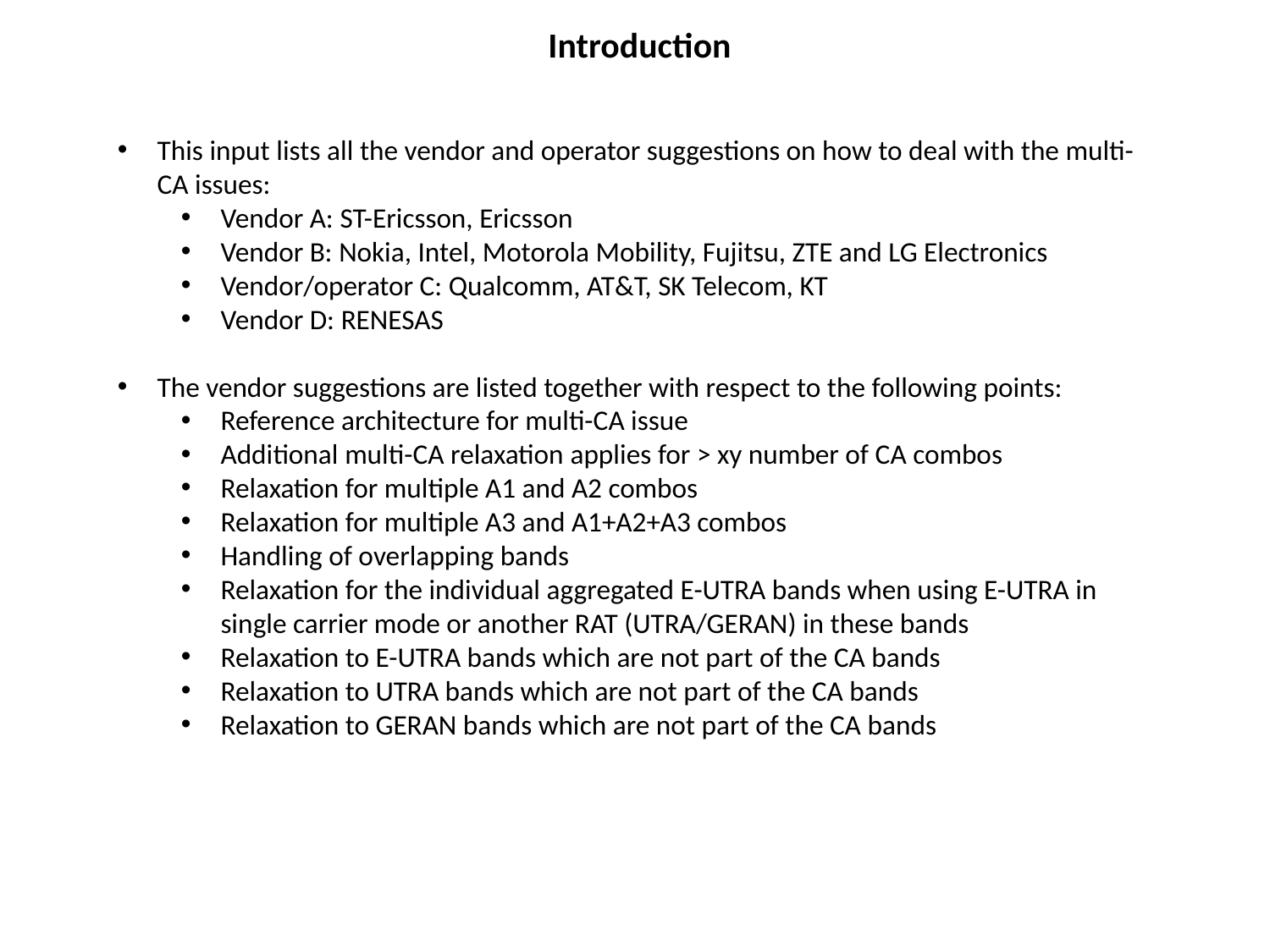

Introduction

This input lists all the vendor and operator suggestions on how to deal with the multi-CA issues:
Vendor A: ST-Ericsson, Ericsson
Vendor B: Nokia, Intel, Motorola Mobility, Fujitsu, ZTE and LG Electronics
Vendor/operator C: Qualcomm, AT&T, SK Telecom, KT
Vendor D: RENESAS

The vendor suggestions are listed together with respect to the following points:
Reference architecture for multi-CA issue
Additional multi-CA relaxation applies for > xy number of CA combos
Relaxation for multiple A1 and A2 combos
Relaxation for multiple A3 and A1+A2+A3 combos
Handling of overlapping bands
Relaxation for the individual aggregated E-UTRA bands when using E-UTRA in single carrier mode or another RAT (UTRA/GERAN) in these bands
Relaxation to E-UTRA bands which are not part of the CA bands
Relaxation to UTRA bands which are not part of the CA bands
Relaxation to GERAN bands which are not part of the CA bands